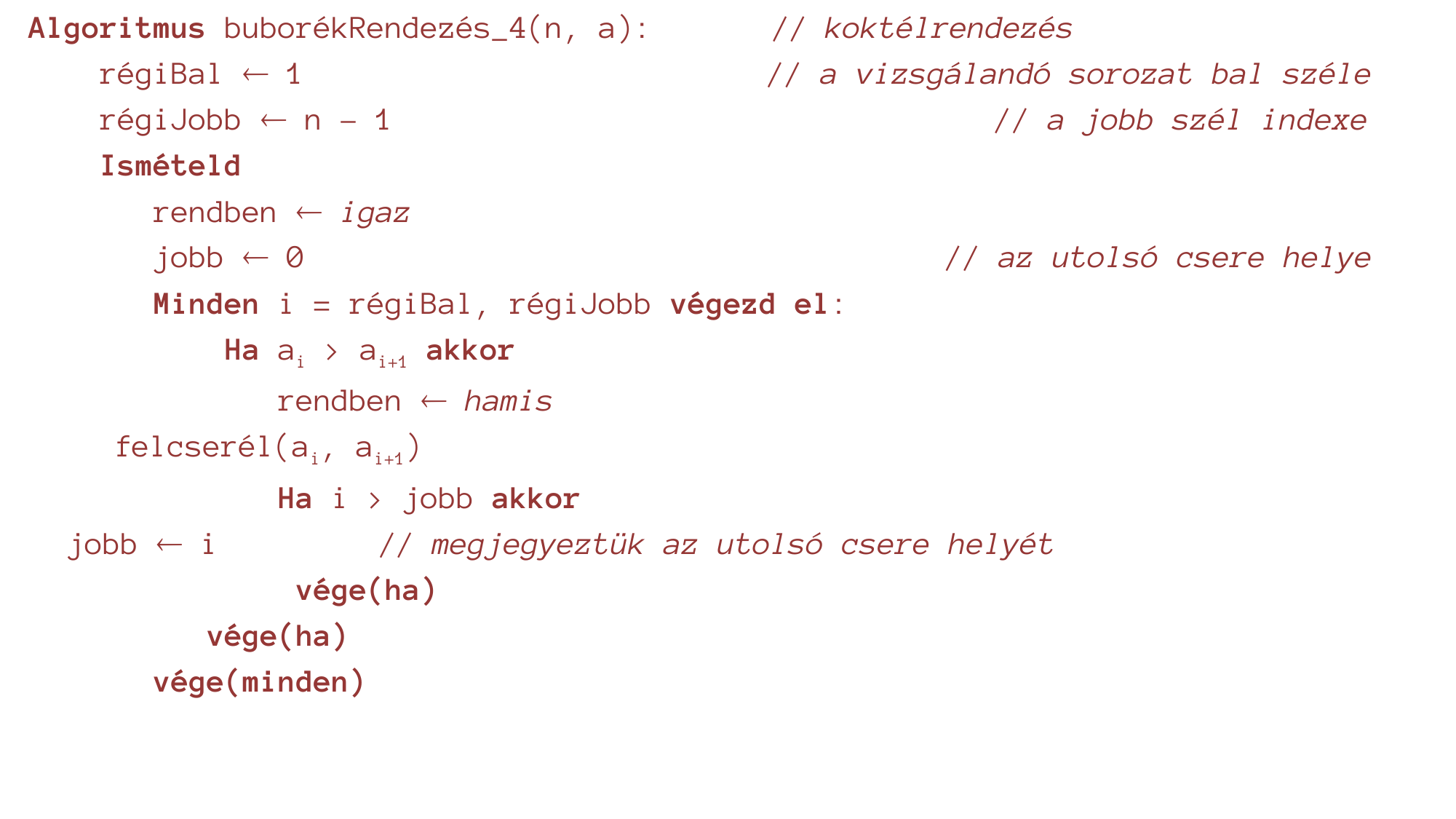

Algoritmus buborékRendezés_4(n, a):			     // koktélrendezés
    régiBal ← 1	                      // a vizsgálandó sorozat bal széle
    régiJobb ← n – 1	                             // a jobb szél indexe
    Ismételd
       rendben ← igaz
       jobb ← 0	                                // az utolsó csere helye
       Minden i = régiBal, régiJobb végezd el:
           Ha ai > ai+1 akkor
              rendben ← hamis
 			   felcserél(ai, ai+1)
              Ha i > jobb akkor
				jobb ← i         // megjegyeztük az utolsó csere helyét
               vége(ha)
          vége(ha)
       vége(minden)